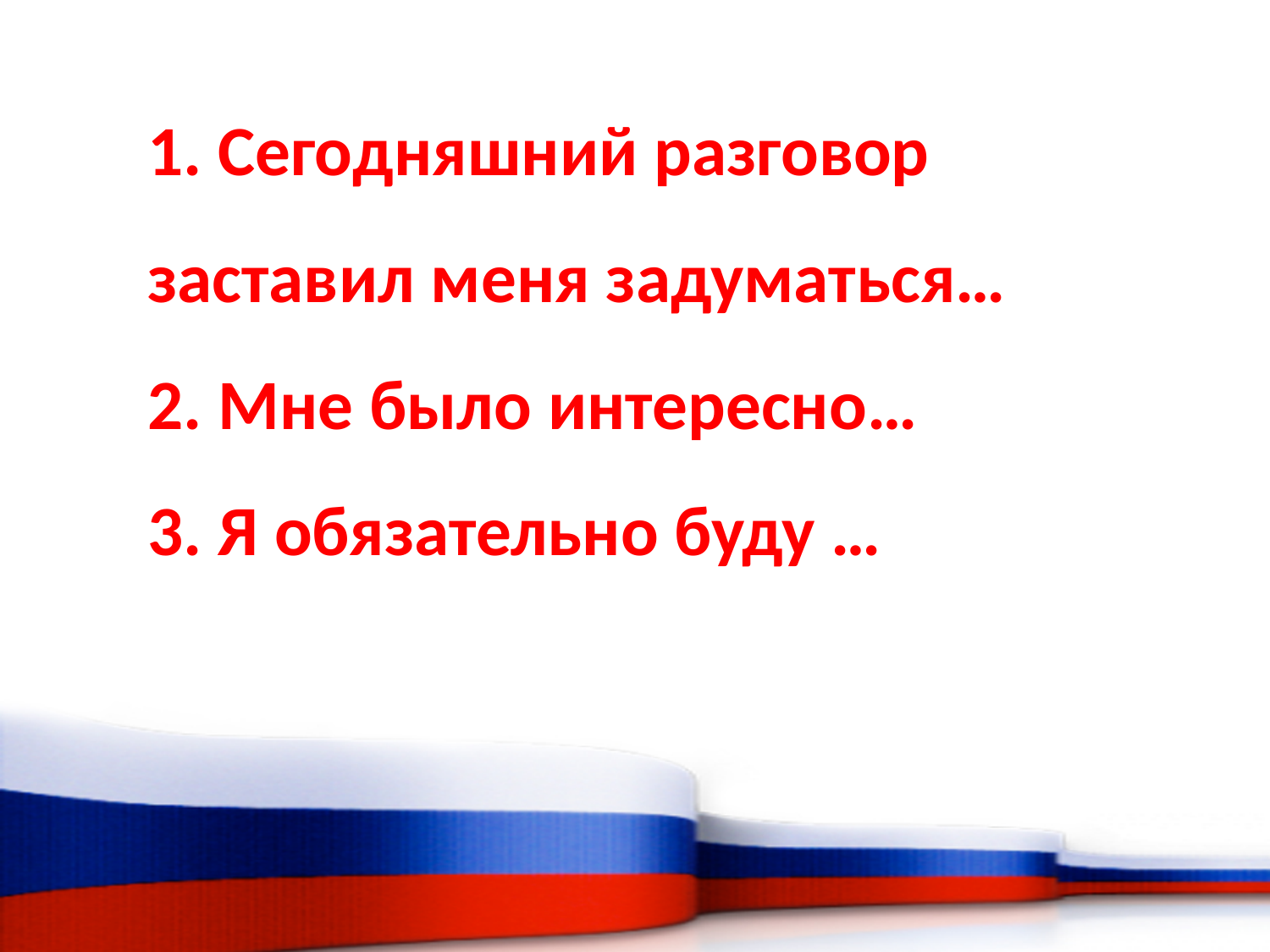

Сегодняшний разговор заставил меня задуматься…
2. Мне было интересно…
3. Я обязательно буду …